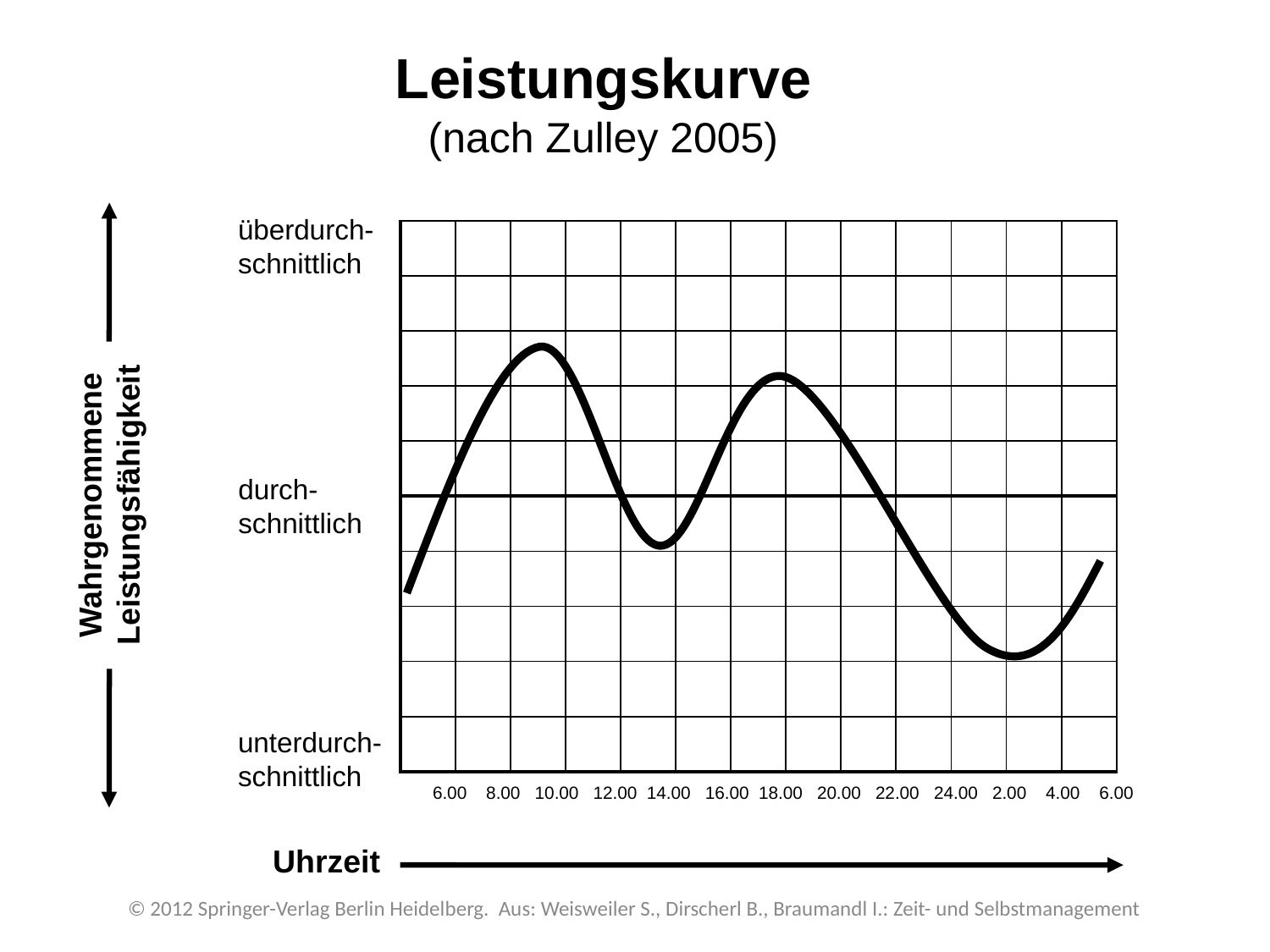

Leistungskurve
(nach Zulley 2005)

überdurch-schnittlich

Wahrgenommene Leistungsfähigkeit
durch-schnittlich
unterdurch-schnittlich
6.00    8.00   10.00   12.00  14.00   16.00  18.00   20.00   22.00   24.00   2.00    4.00    6.00
Uhrzeit

|  |  |  |  |  |  |  |  |  |  |  |  |  |
| --- | --- | --- | --- | --- | --- | --- | --- | --- | --- | --- | --- | --- |
|  |  |  |  |  |  |  |  |  |  |  |  |  |
|  |  |  |  |  |  |  |  |  |  |  |  |  |
|  |  |  |  |  |  |  |  |  |  |  |  |  |
|  |  |  |  |  |  |  |  |  |  |  |  |  |
|  |  |  |  |  |  |  |  |  |  |  |  |  |
|  |  |  |  |  |  |  |  |  |  |  |  |  |
|  |  |  |  |  |  |  |  |  |  |  |  |  |
|  |  |  |  |  |  |  |  |  |  |  |  |  |
|  |  |  |  |  |  |  |  |  |  |  |  |  |
© 2012 Springer-Verlag Berlin Heidelberg.  Aus: Weisweiler S., Dirscherl B., Braumandl I.: Zeit- und Selbstmanagement